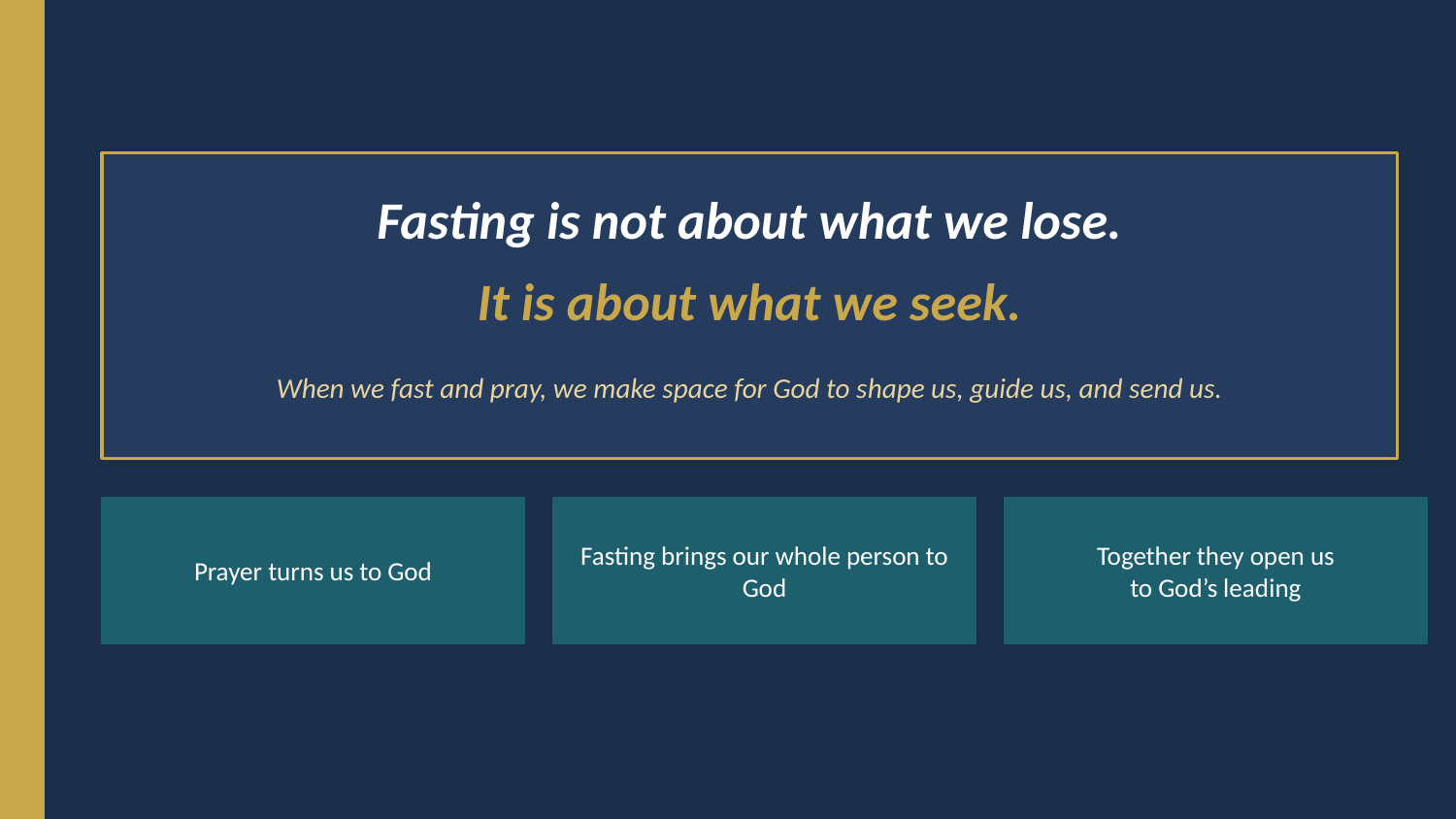

Fasting is not about what we lose.
It is about what we seek.
When we fast and pray, we make space for God to shape us, guide us, and send us.

Prayer turns us to God

Fasting brings our whole person to God

Together they open us
to God’s leading